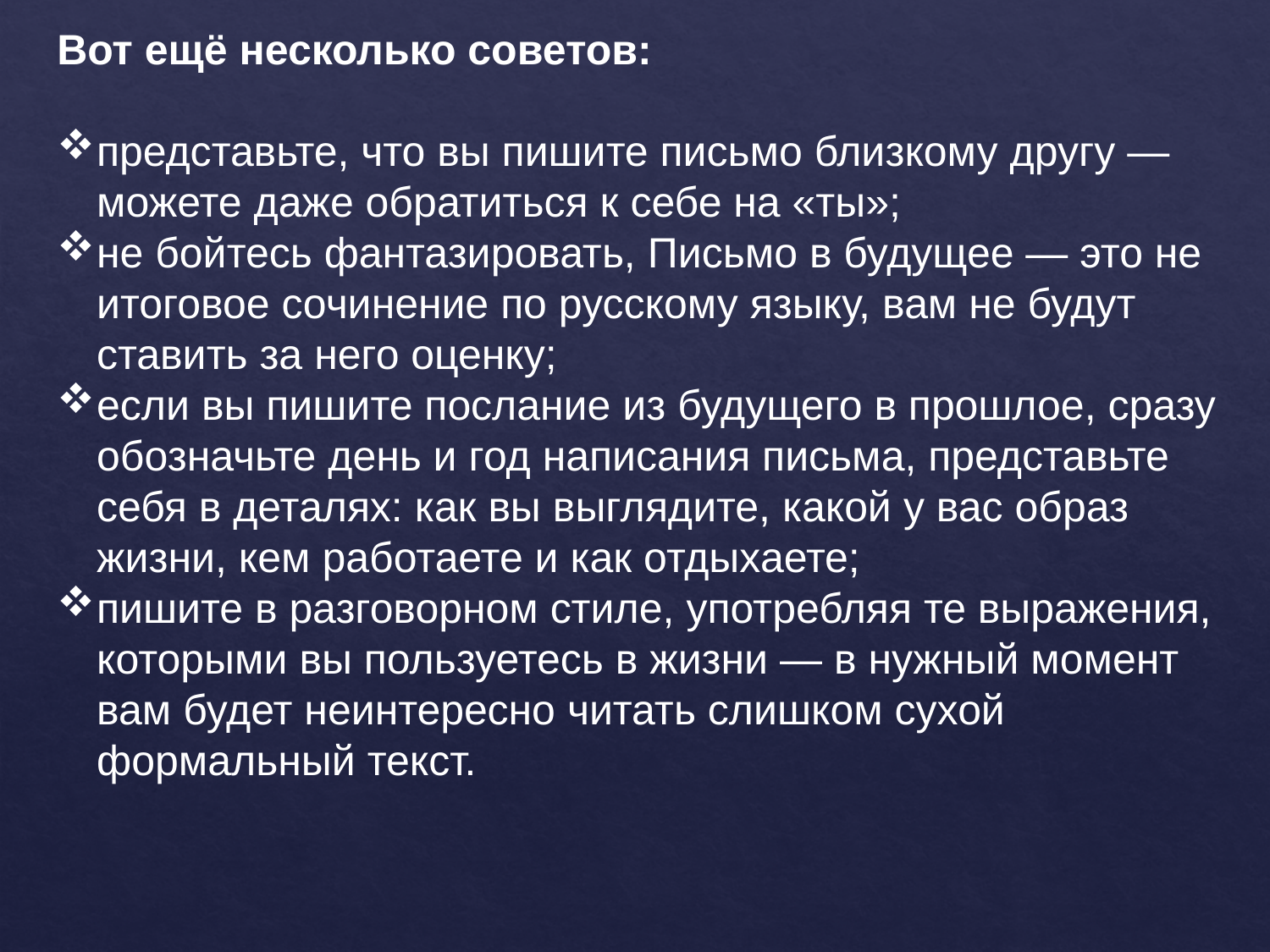

Вот ещё несколько советов:

представьте, что вы пишите письмо близкому другу — можете даже обратиться к себе на «ты»;
не бойтесь фантазировать, Письмо в будущее — это не итоговое сочинение по русскому языку, вам не будут ставить за него оценку;
если вы пишите послание из будущего в прошлое, сразу обозначьте день и год написания письма, представьте себя в деталях: как вы выглядите, какой у вас образ жизни, кем работаете и как отдыхаете;
пишите в разговорном стиле, употребляя те выражения, которыми вы пользуетесь в жизни — в нужный момент вам будет неинтересно читать слишком сухой формальный текст.